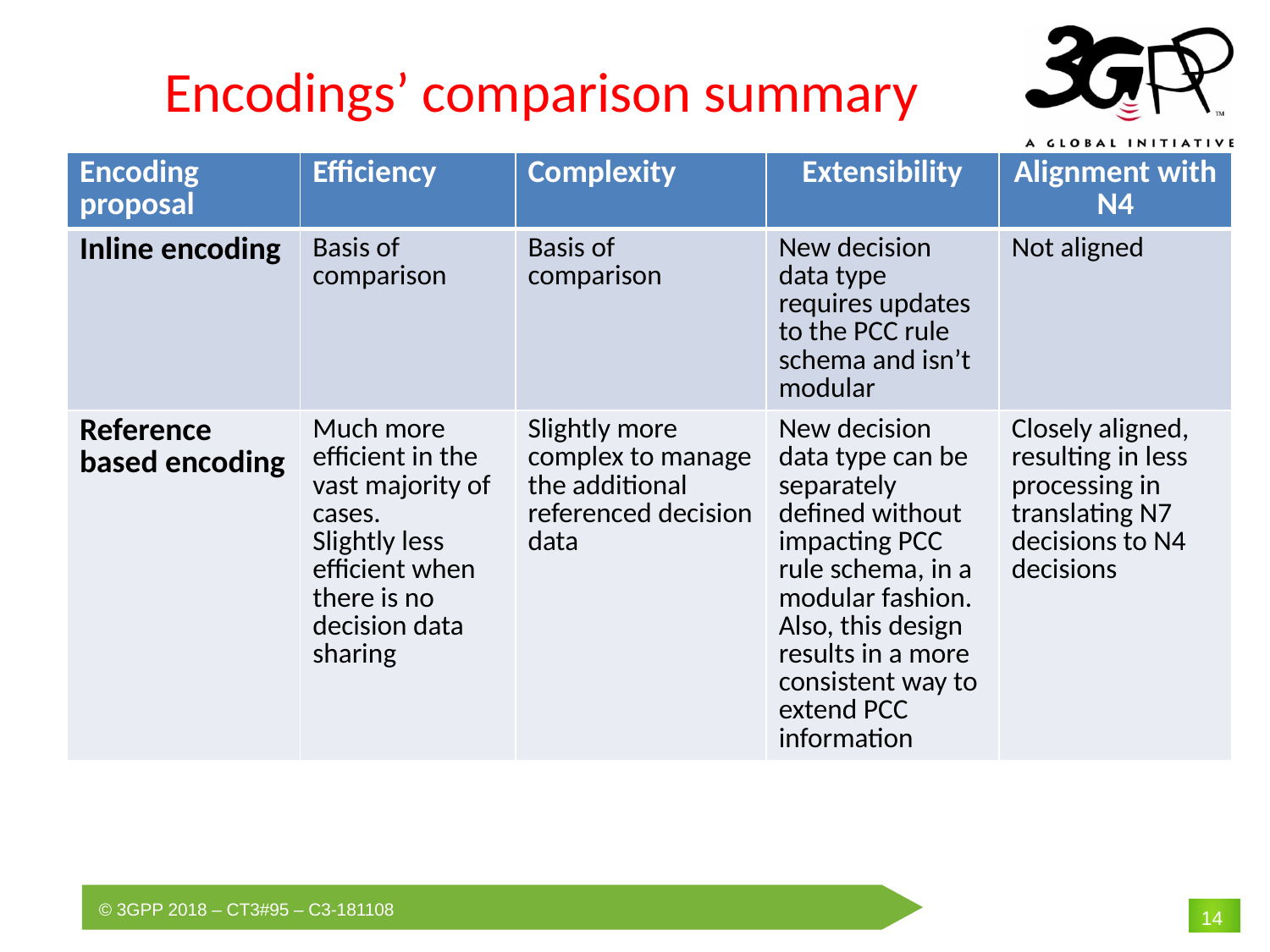

# Encodings’ comparison summary
| Encoding proposal | Efficiency | Complexity | Extensibility | Alignment with N4 |
| --- | --- | --- | --- | --- |
| Inline encoding | Basis of comparison | Basis of comparison | New decision data type requires updates to the PCC rule schema and isn’t modular | Not aligned |
| Reference based encoding | Much more efficient in the vast majority of cases. Slightly less efficient when there is no decision data sharing | Slightly more complex to manage the additional referenced decision data | New decision data type can be separately defined without impacting PCC rule schema, in a modular fashion. Also, this design results in a more consistent way to extend PCC information | Closely aligned, resulting in less processing in translating N7 decisions to N4 decisions |
14